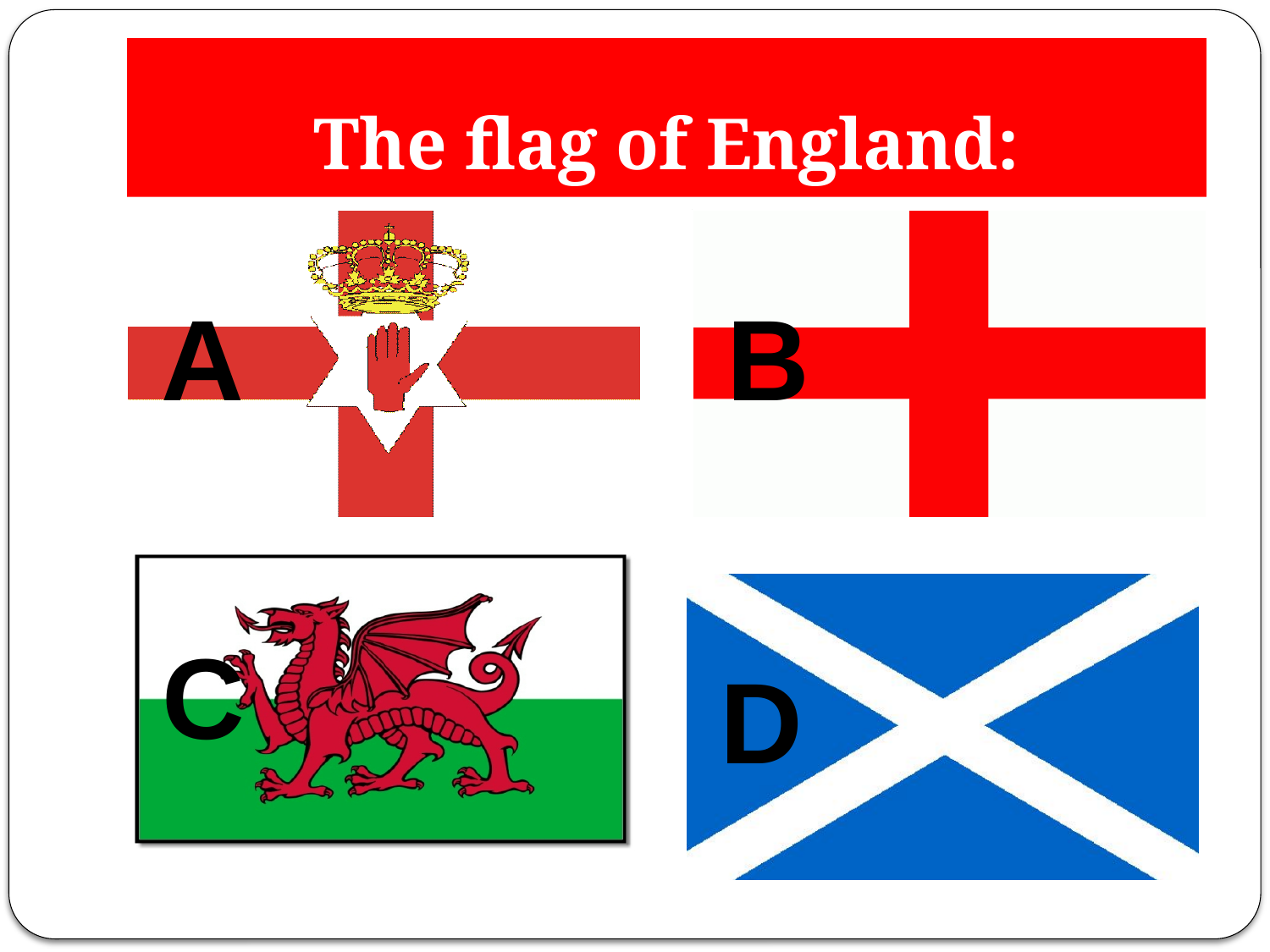

# The flag of England:
A
B
C
D